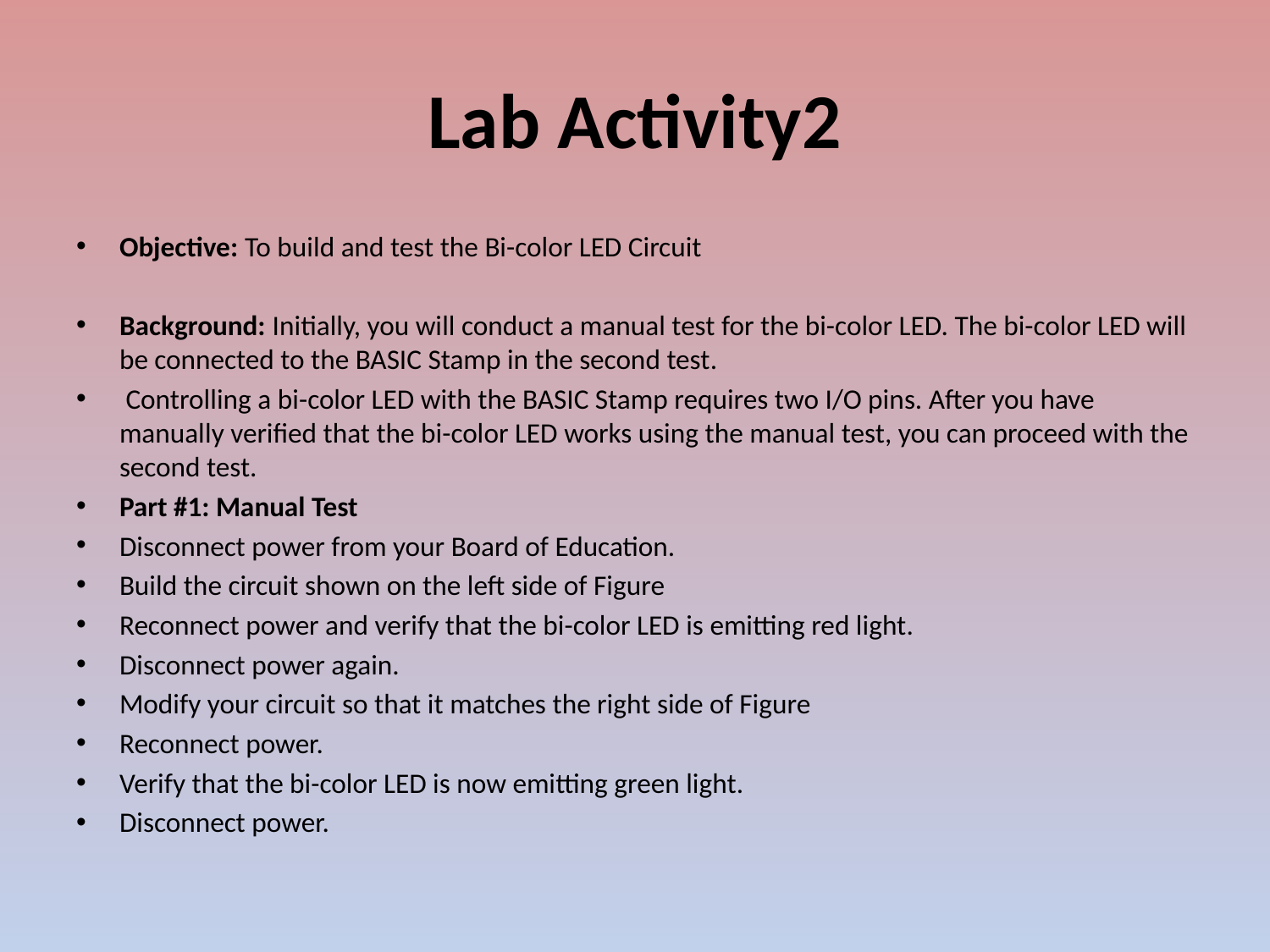

# Lab Activity2
Objective: To build and test the Bi-color LED Circuit

Background: Initially, you will conduct a manual test for the bi-color LED. The bi-color LED will be connected to the BASIC Stamp in the second test.
 Controlling a bi-color LED with the BASIC Stamp requires two I/O pins. After you have manually verified that the bi-color LED works using the manual test, you can proceed with the second test.
Part #1: Manual Test
Disconnect power from your Board of Education.
Build the circuit shown on the left side of Figure
Reconnect power and verify that the bi-color LED is emitting red light.
Disconnect power again.
Modify your circuit so that it matches the right side of Figure
Reconnect power.
Verify that the bi-color LED is now emitting green light.
Disconnect power.